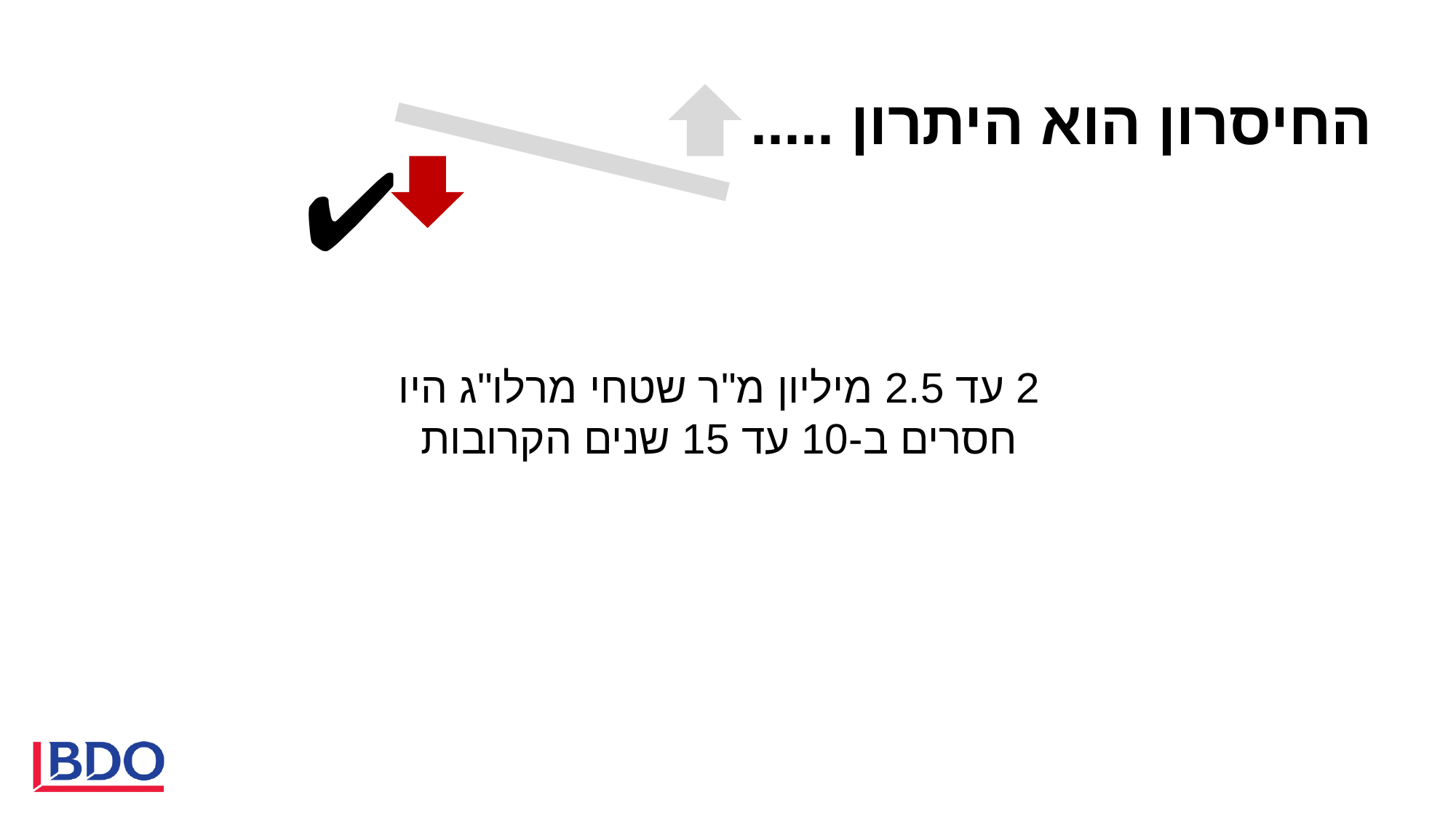

# החיסרון הוא היתרון .....

✔

2 עד 2.5 מיליון מ"ר שטחי מרלו"ג היו חסרים ב-10 עד 15 שנים הקרובות